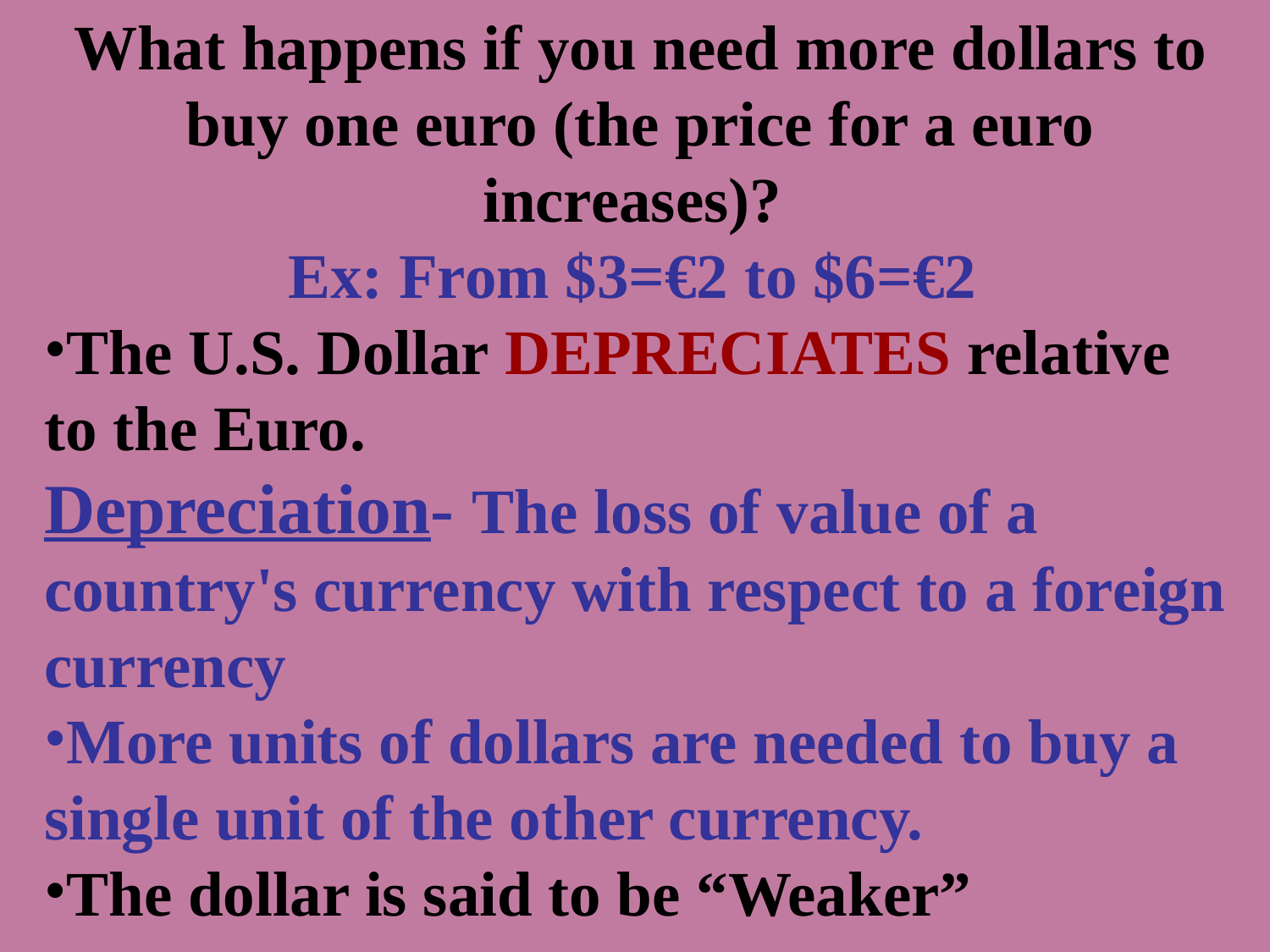

What happens if you need more dollars to buy one euro (the price for a euro increases)?
Ex: From $3=€2 to $6=€2
The U.S. Dollar DEPRECIATES relative to the Euro.
Depreciation- The loss of value of a country's currency with respect to a foreign currency
More units of dollars are needed to buy a single unit of the other currency.
The dollar is said to be “Weaker”